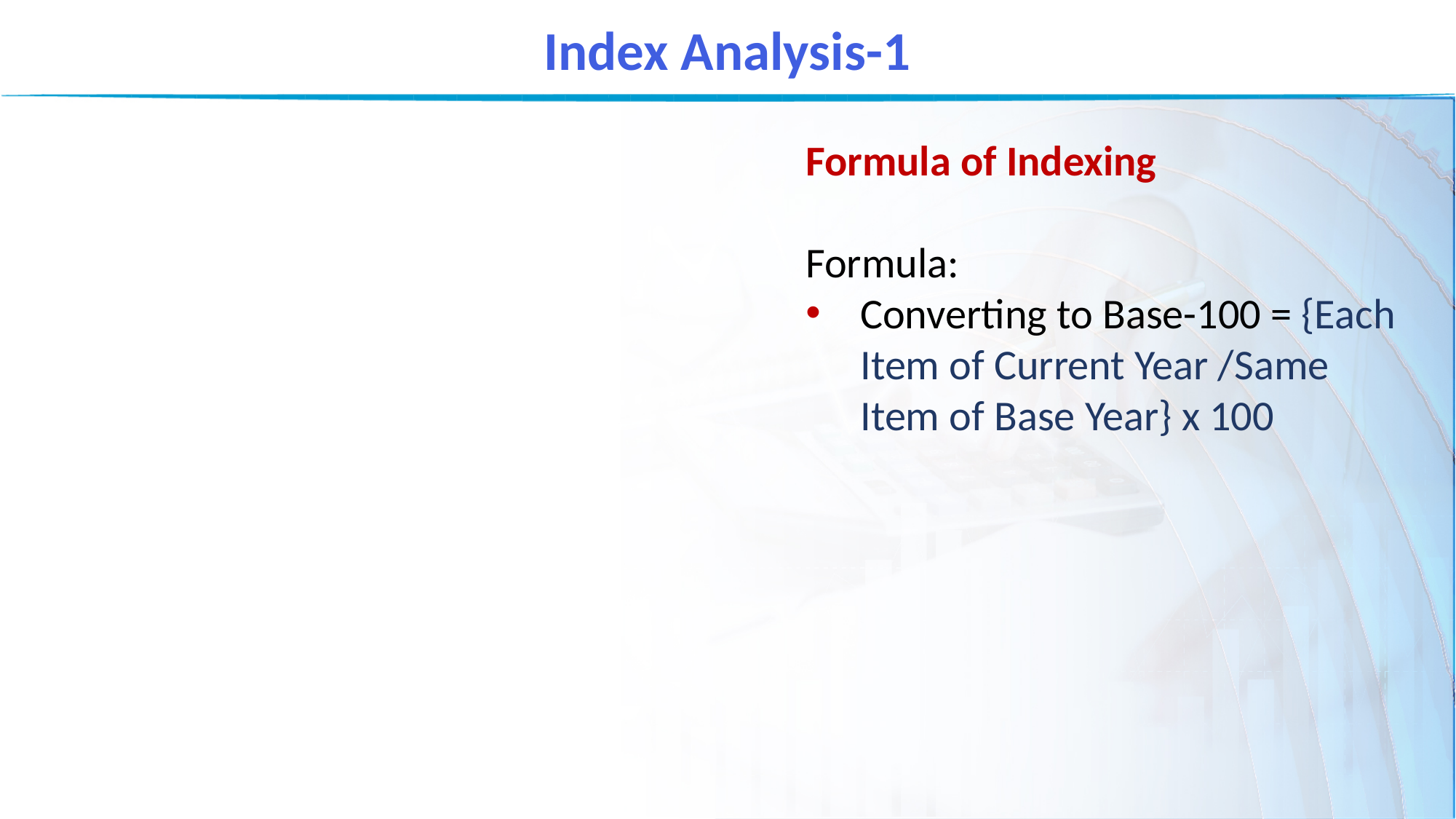

Index Analysis-1
Formula of Indexing

Formula:
Converting to Base-100 = {Each Item of Current Year /Same Item of Base Year} x 100